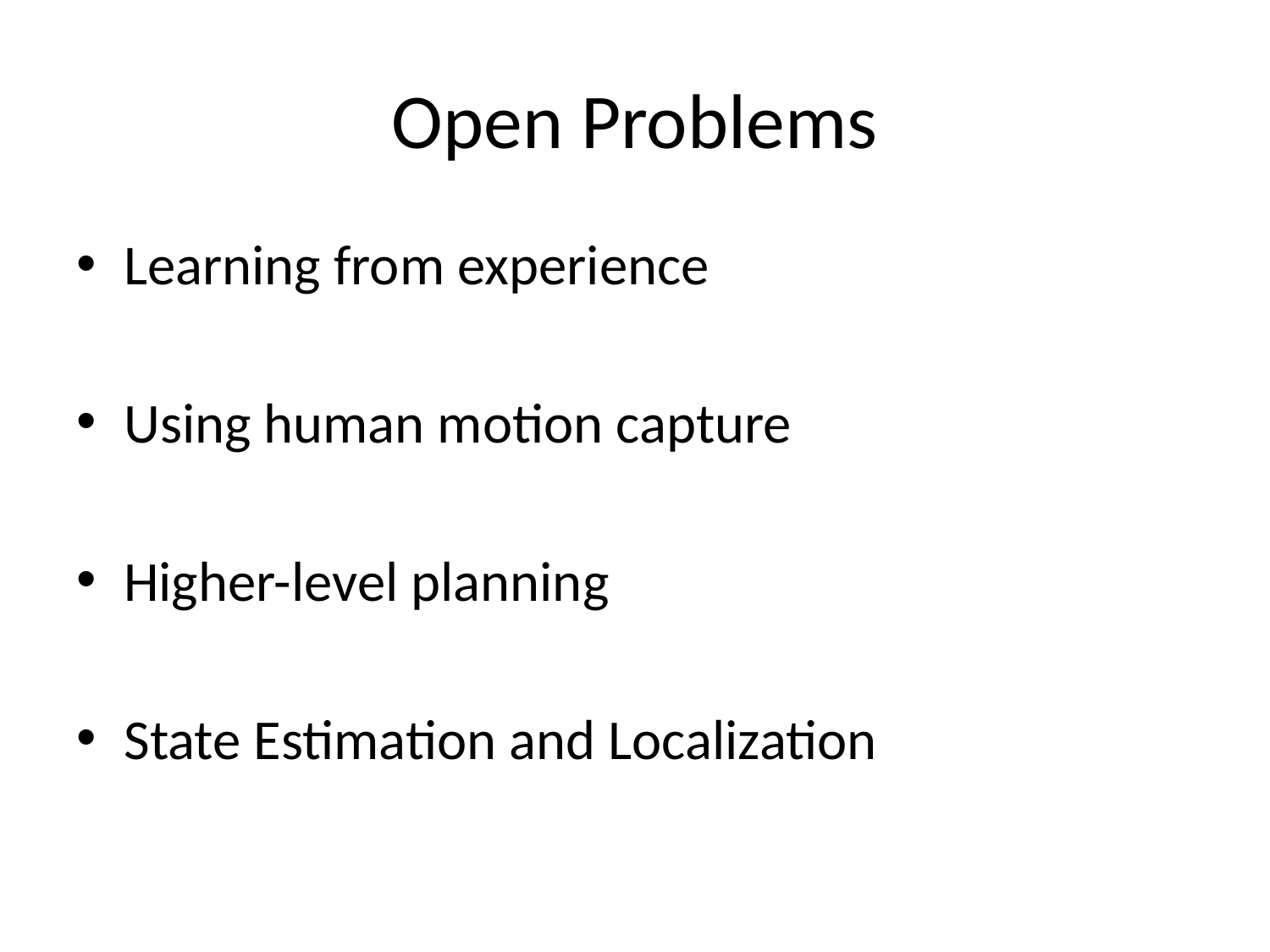

# Open Problems
Learning from experience

Using human motion capture

Higher-level planning

State Estimation and Localization